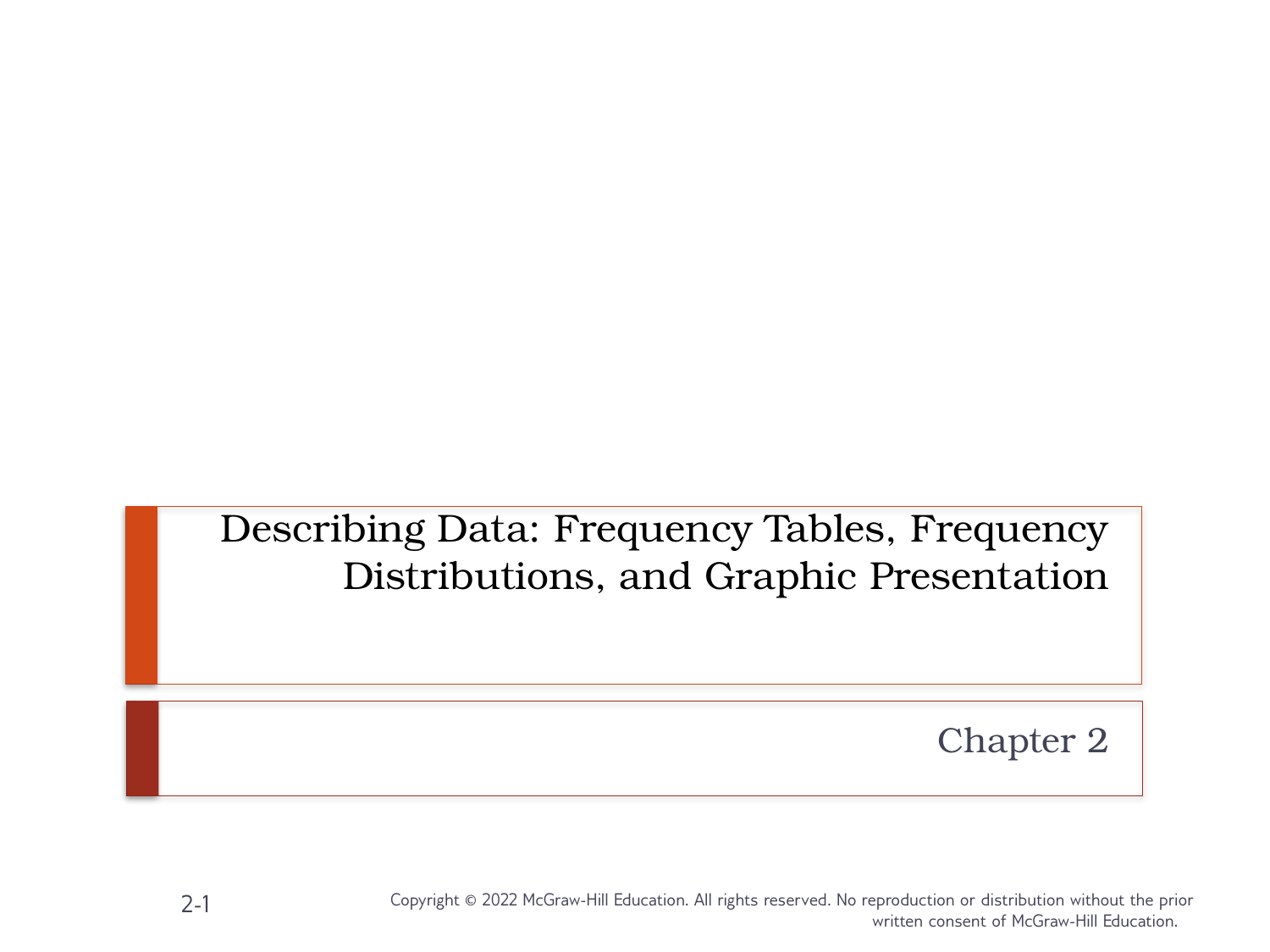

# Describing Data: Frequency Tables, Frequency Distributions, and Graphic Presentation
Chapter 2
2-1
Copyright © 2022 McGraw-Hill Education. All rights reserved. No reproduction or distribution without the prior written consent of McGraw-Hill Education.